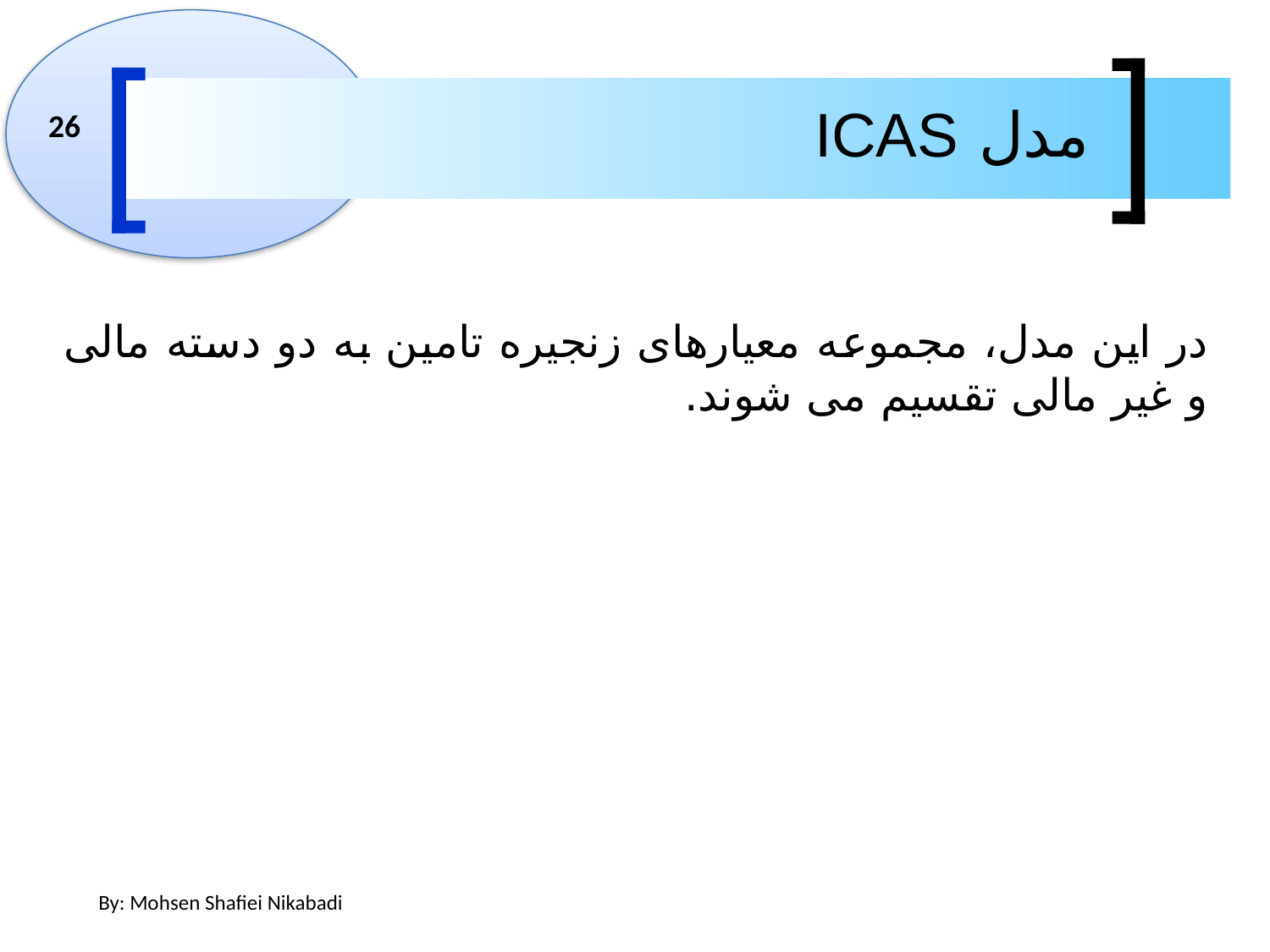

مدل ICAS
26
در این مدل، مجموعه معیارهای زنجیره تامین به دو دسته مالی و غیر مالی تقسیم می شوند.
By: Mohsen Shafiei Nikabadi